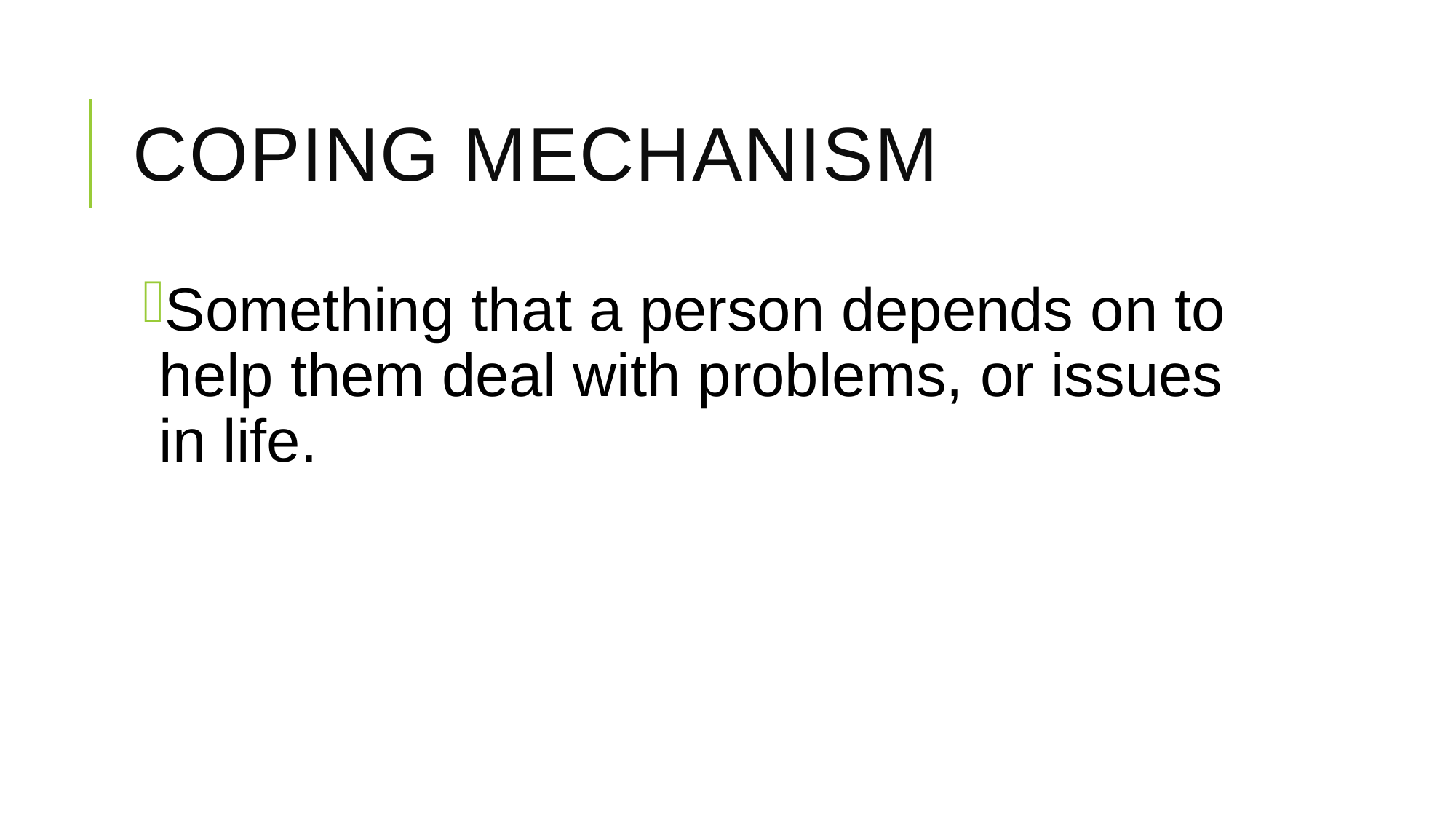

# Coping mechanism
Something that a person depends on to help them deal with problems, or issues in life.